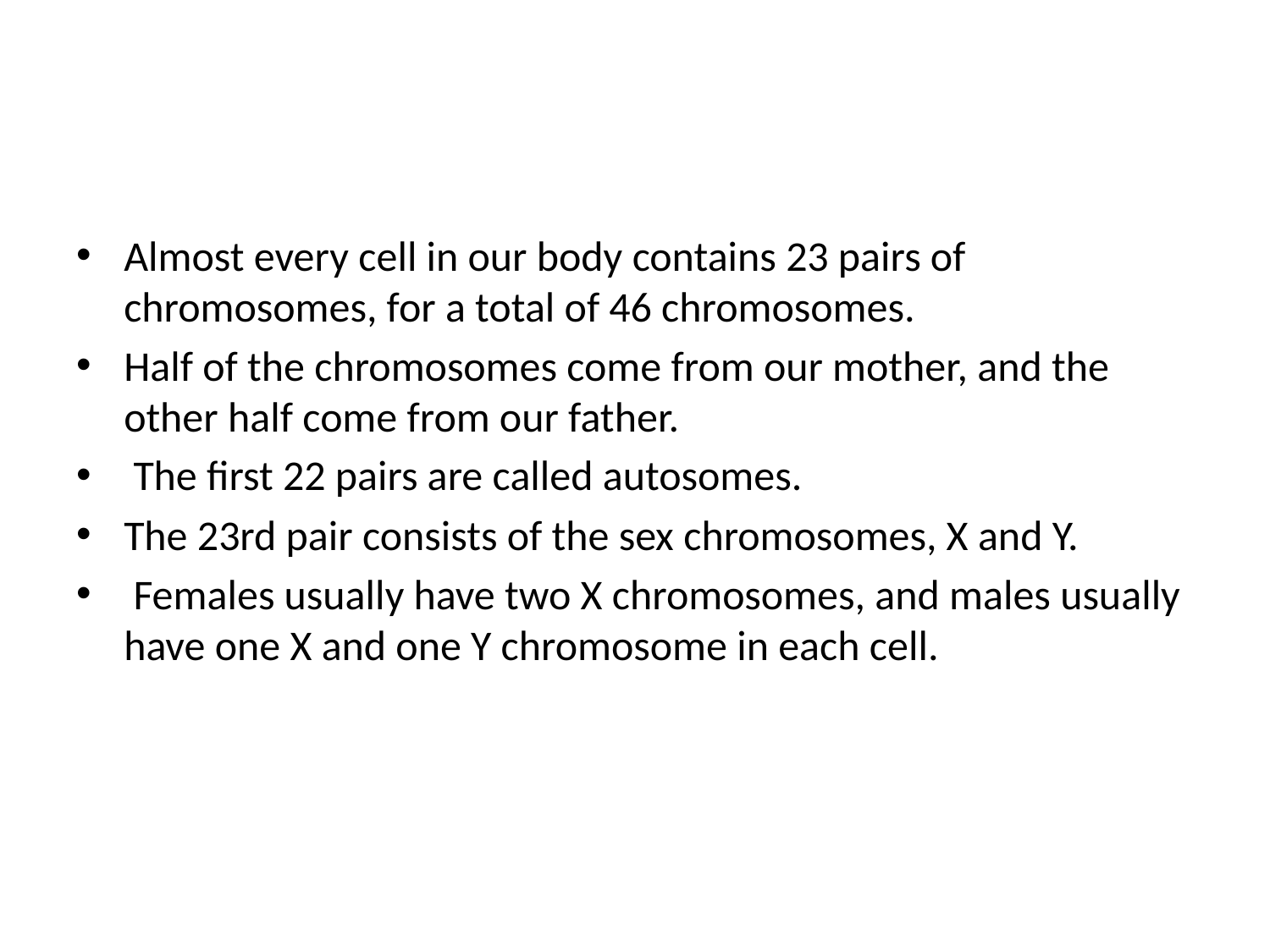

#
Almost every cell in our body contains 23 pairs of chromosomes, for a total of 46 chromosomes.
Half of the chromosomes come from our mother, and the other half come from our father.
 The first 22 pairs are called autosomes.
The 23rd pair consists of the sex chromosomes, X and Y.
 Females usually have two X chromosomes, and males usually have one X and one Y chromosome in each cell.